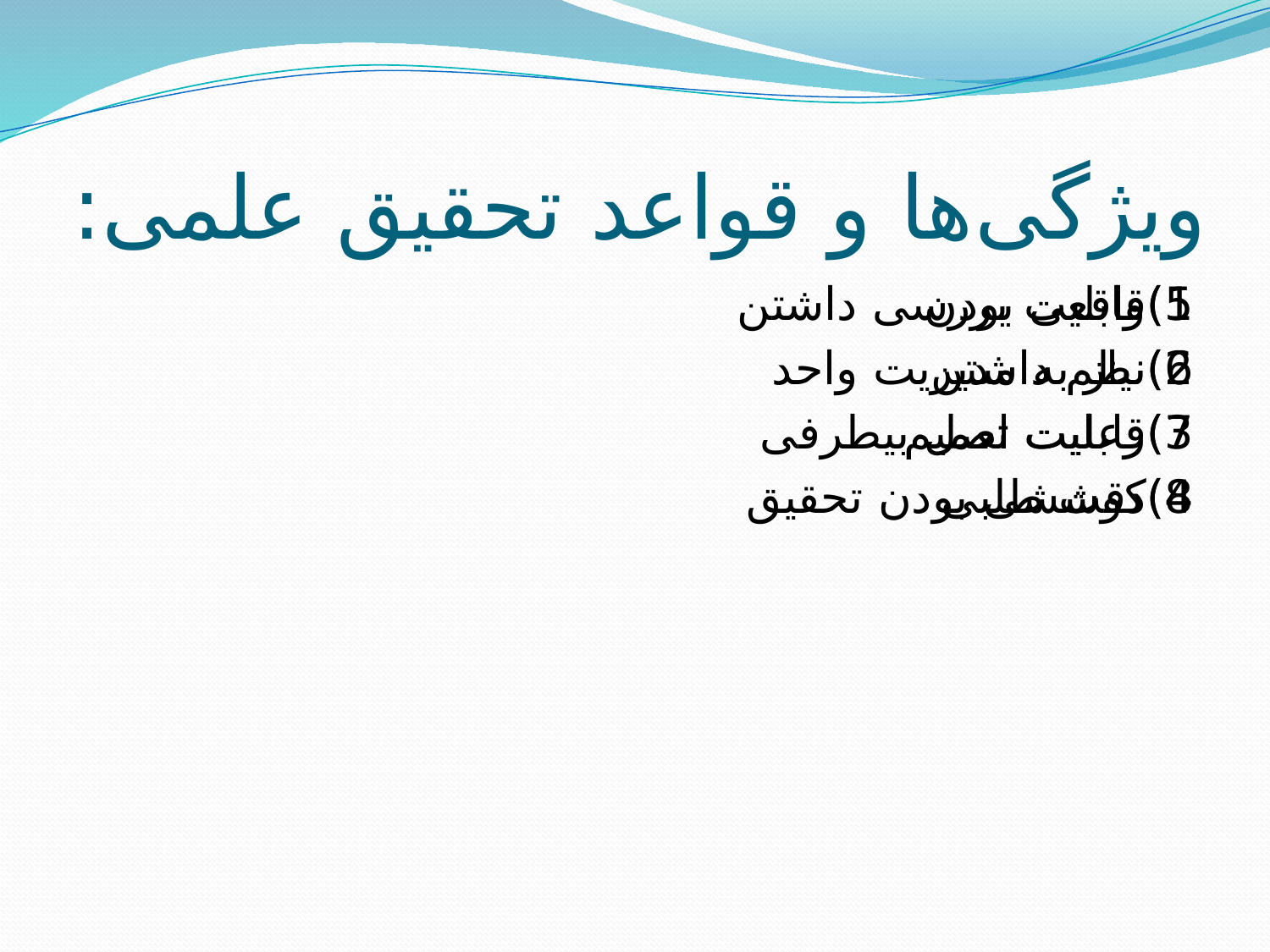

# ویژگی‌ها و قواعد تحقیق علمی:
5)واقعی بودن
6)نیاز به مدیریت واحد
7)رعایت اصل بیطرفی
8)کوششی بودن تحقیق

1)قابلیت بررسی داشتن
2)نظم داشتن
3)قابلیت تعمیم
4)دقت طلبی